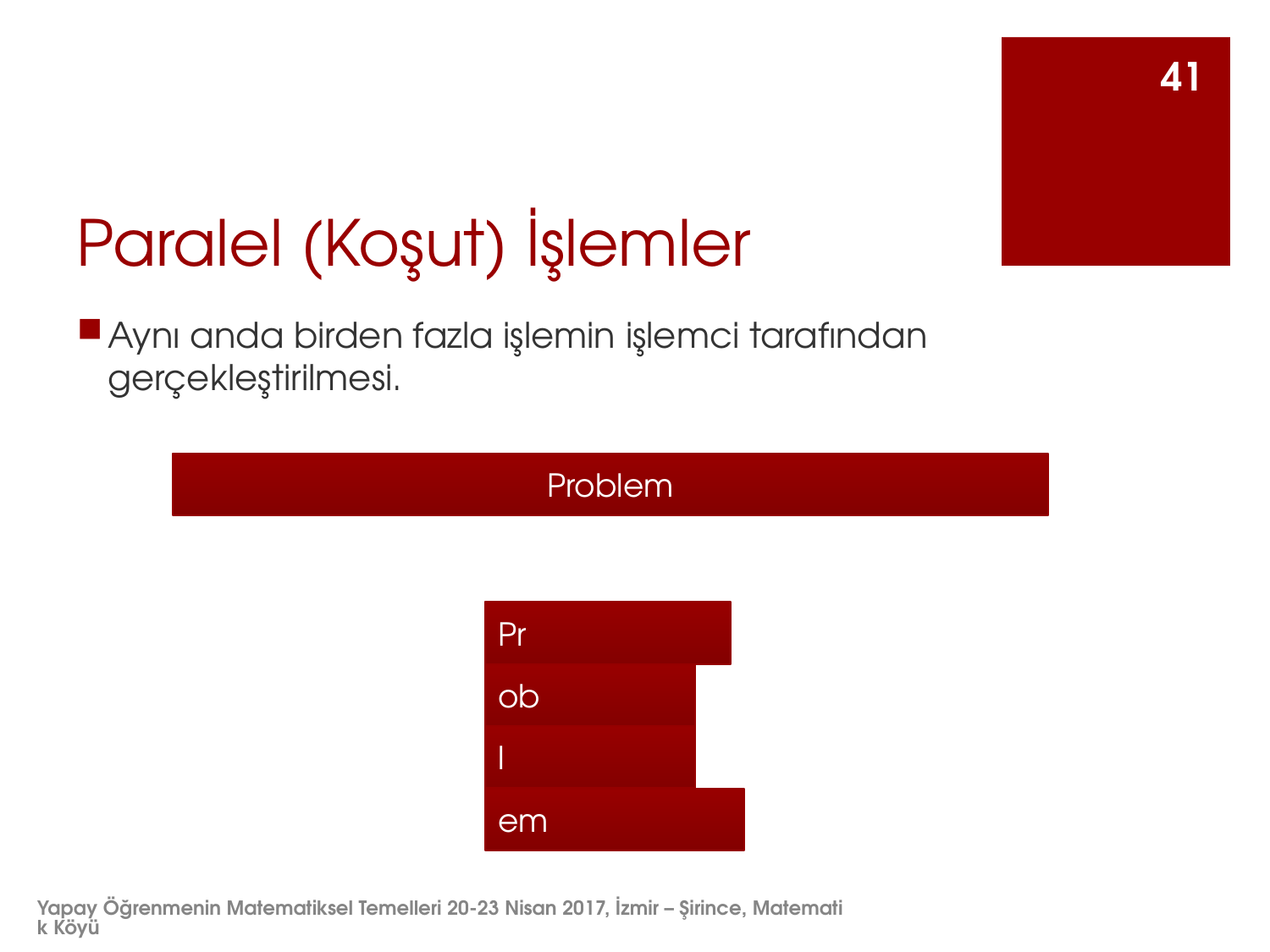

41
# Paralel (Koşut) İşlemler
Aynı anda birden fazla işlemin işlemci tarafından gerçekleştirilmesi.
Problem
Pr
ob
l
em
Yapay Öğrenmenin Matematiksel Temelleri 20-23 Nisan 2017, İzmir – Şirince, Matematik Köyü